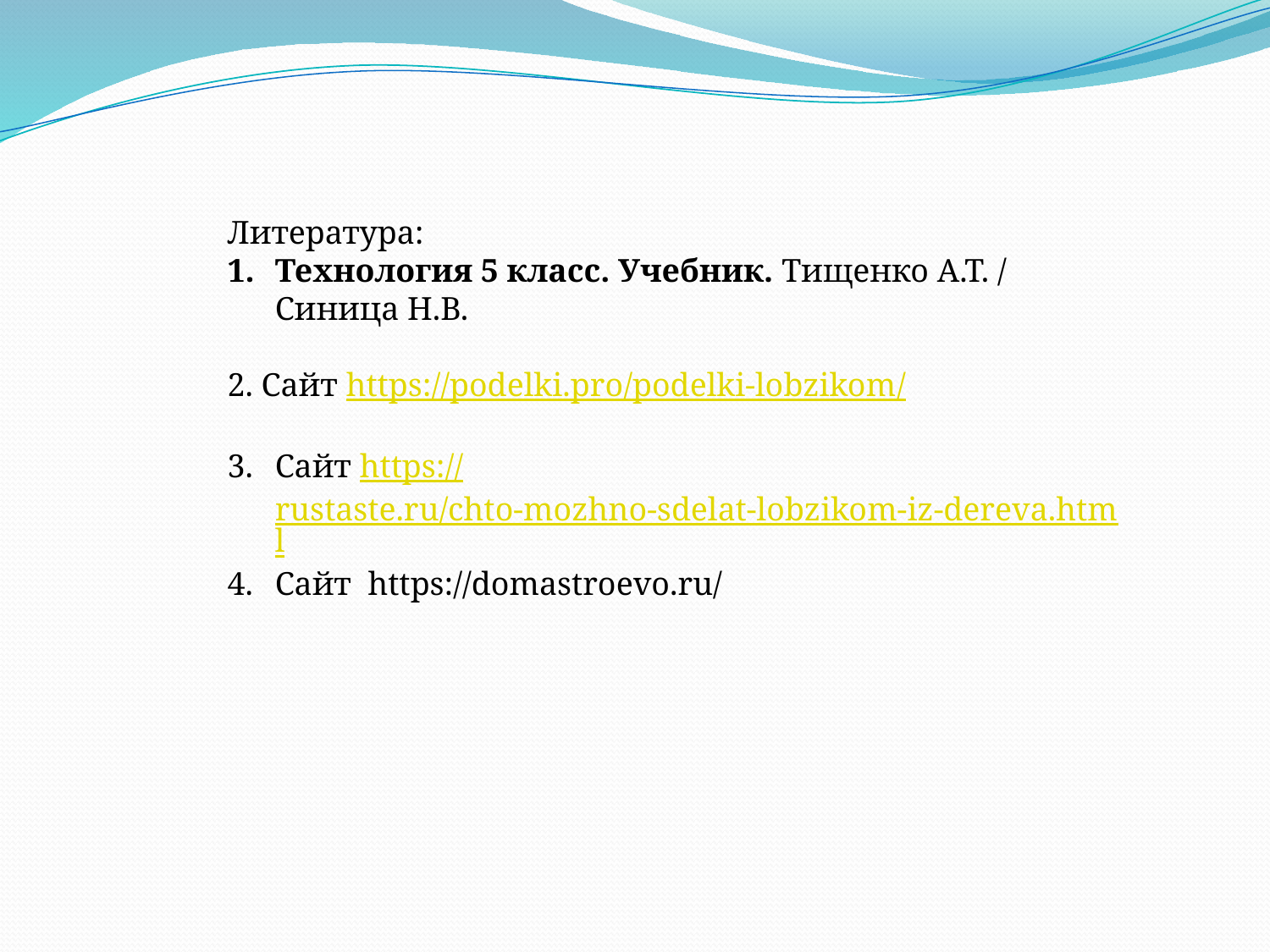

Литература:
Технология 5 класс. Учебник. Тищенко А.Т. / Синица Н.В.

2. Сайт https://podelki.pro/podelki-lobzikom/

Сайт https://rustaste.ru/chto-mozhno-sdelat-lobzikom-iz-dereva.html
Сайт  https://domastroevo.ru/